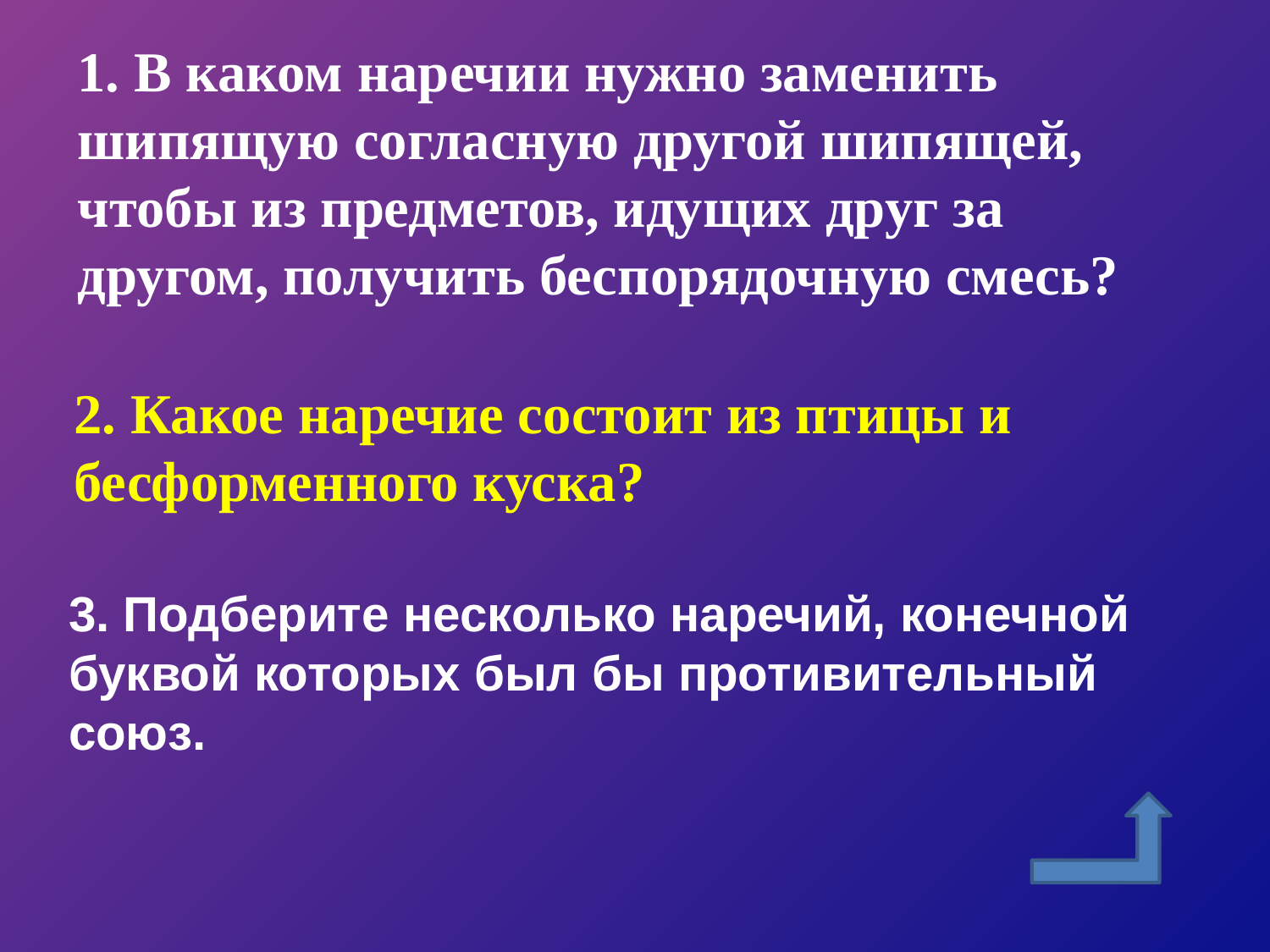

1. В каком наречии нужно заменить шипящую согласную другой шипящей, чтобы из предметов, идущих друг за другом, получить беспорядочную смесь?
2. Какое наречие состоит из птицы и бесформенного куска?
3. Подберите несколько наречий, конечной буквой которых был бы противительный союз.